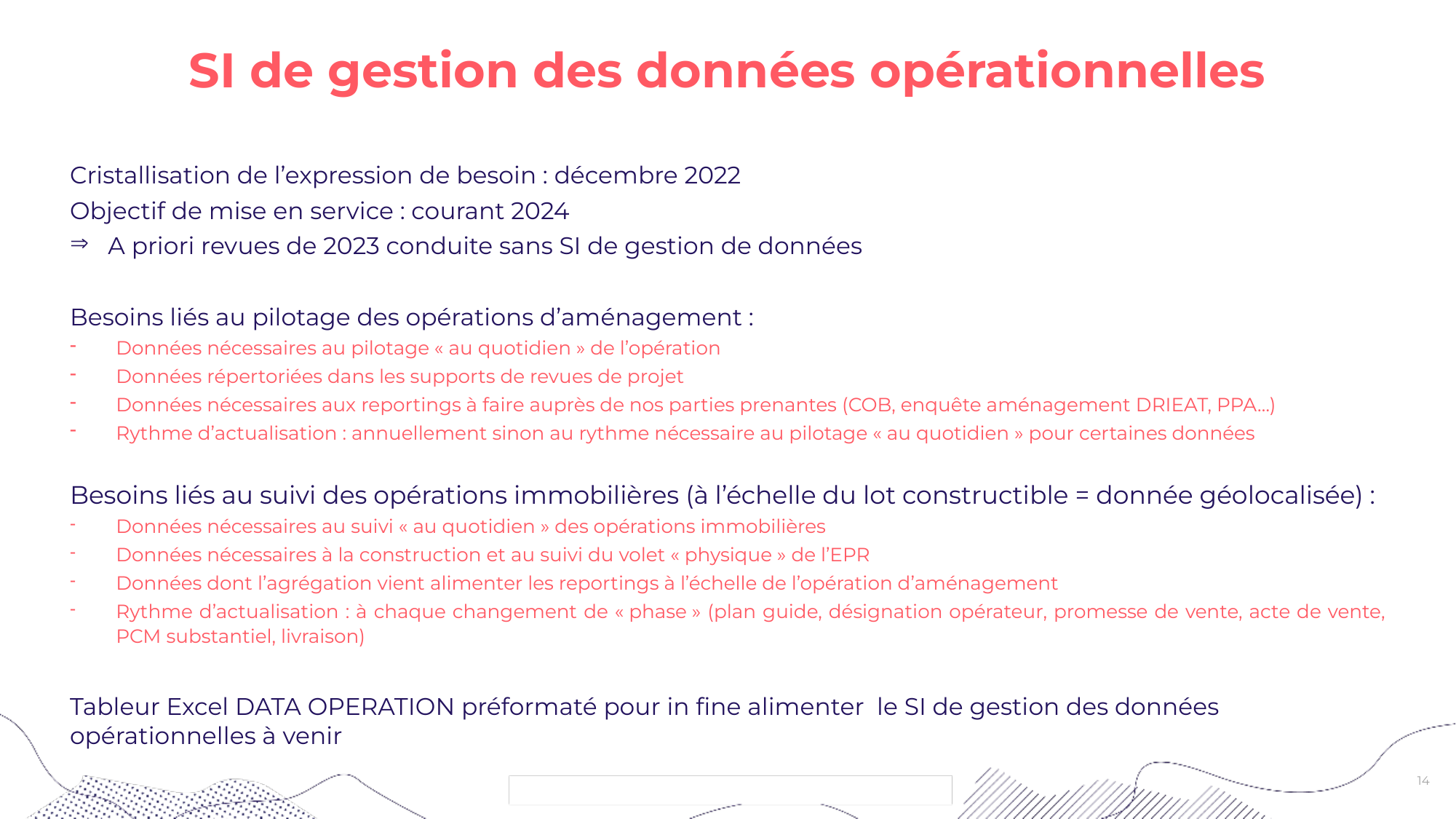

# SI de gestion des données opérationnelles
Cristallisation de l’expression de besoin : décembre 2022
Objectif de mise en service : courant 2024
A priori revues de 2023 conduite sans SI de gestion de données

Besoins liés au pilotage des opérations d’aménagement :
Données nécessaires au pilotage « au quotidien » de l’opération
Données répertoriées dans les supports de revues de projet
Données nécessaires aux reportings à faire auprès de nos parties prenantes (COB, enquête aménagement DRIEAT, PPA…)
Rythme d’actualisation : annuellement sinon au rythme nécessaire au pilotage « au quotidien » pour certaines données

Besoins liés au suivi des opérations immobilières (à l’échelle du lot constructible = donnée géolocalisée) :
Données nécessaires au suivi « au quotidien » des opérations immobilières
Données nécessaires à la construction et au suivi du volet « physique » de l’EPR
Données dont l’agrégation vient alimenter les reportings à l’échelle de l’opération d’aménagement
Rythme d’actualisation : à chaque changement de « phase » (plan guide, désignation opérateur, promesse de vente, acte de vente, PCM substantiel, livraison)

Tableur Excel DATA OPERATION préformaté pour in fine alimenter  le SI de gestion des données opérationnelles à venir
14